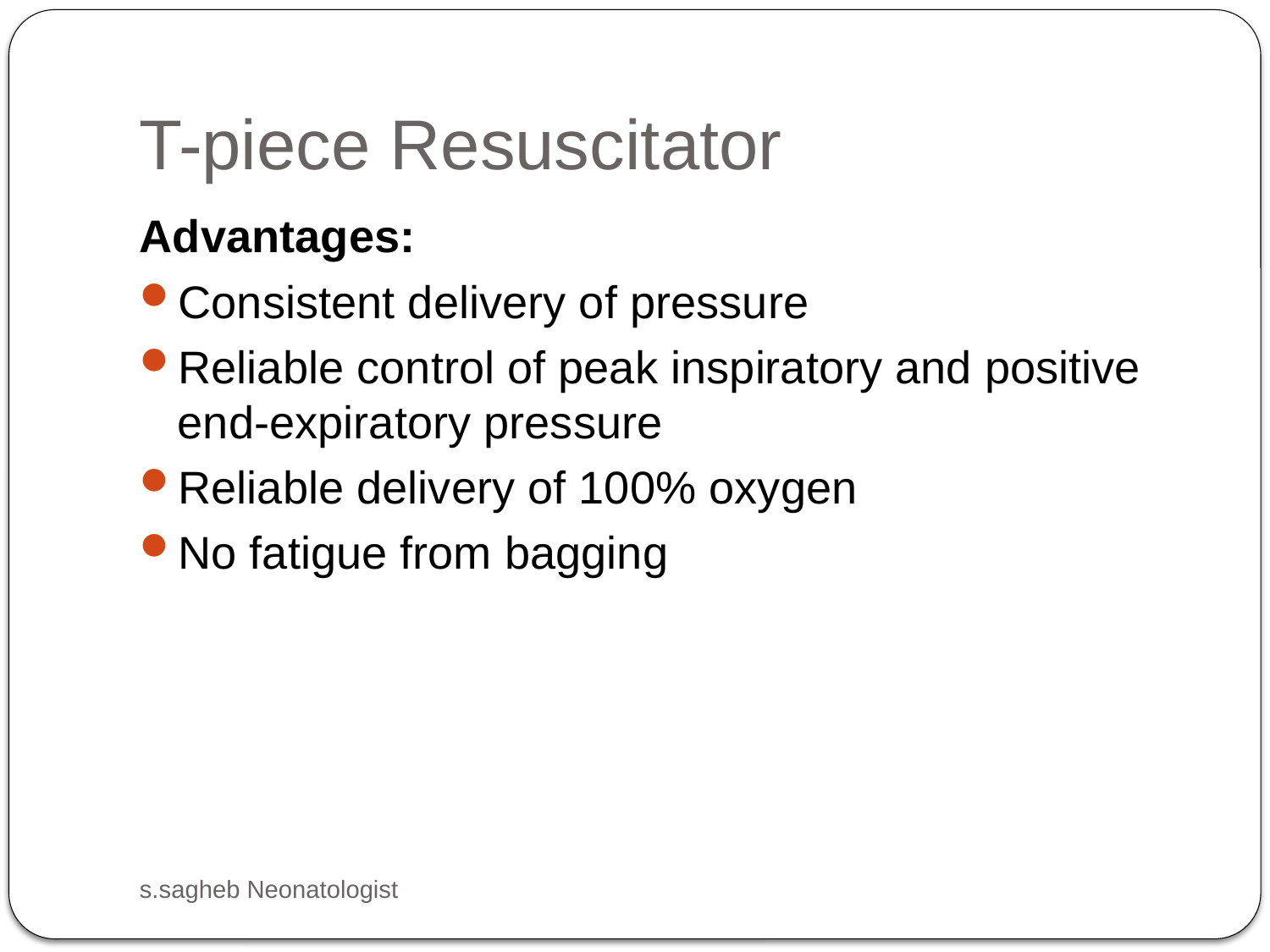

# T-piece Resuscitator
Advantages:
Consistent delivery of pressure
Reliable control of peak inspiratory and positive end-expiratory pressure
Reliable delivery of 100% oxygen
No fatigue from bagging

s.sagheb Neonatologist